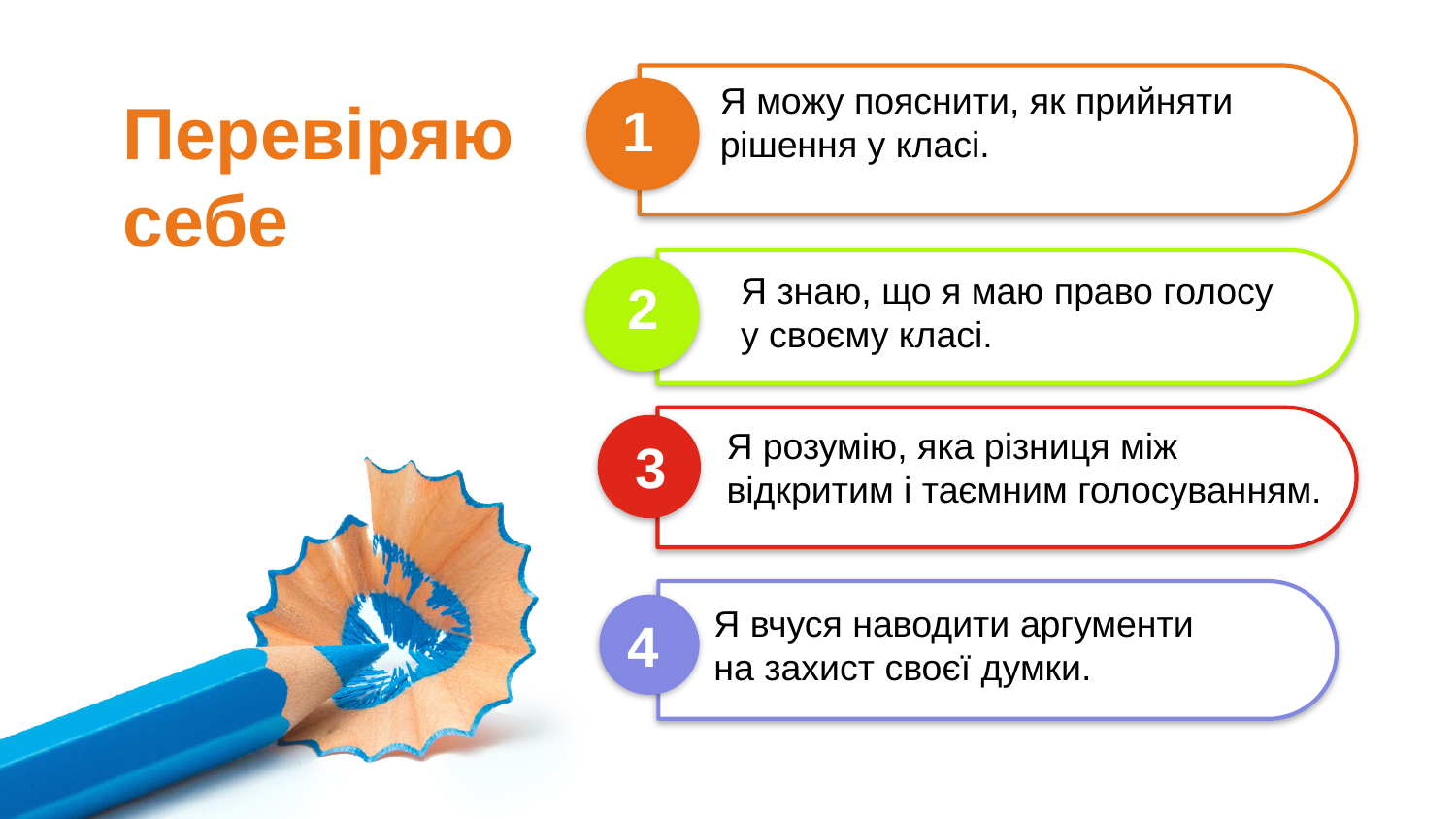

Я можу пояснити, як прийняти
рішення у класі.
Перевіряю себе

1

Я знаю, що я маю право голосу у своєму класі.
2

Я розумію, яка різниця між
відкритим і таємним голосуванням.
3
Я вчуся наводити аргументи
на захист своєї думки.

4